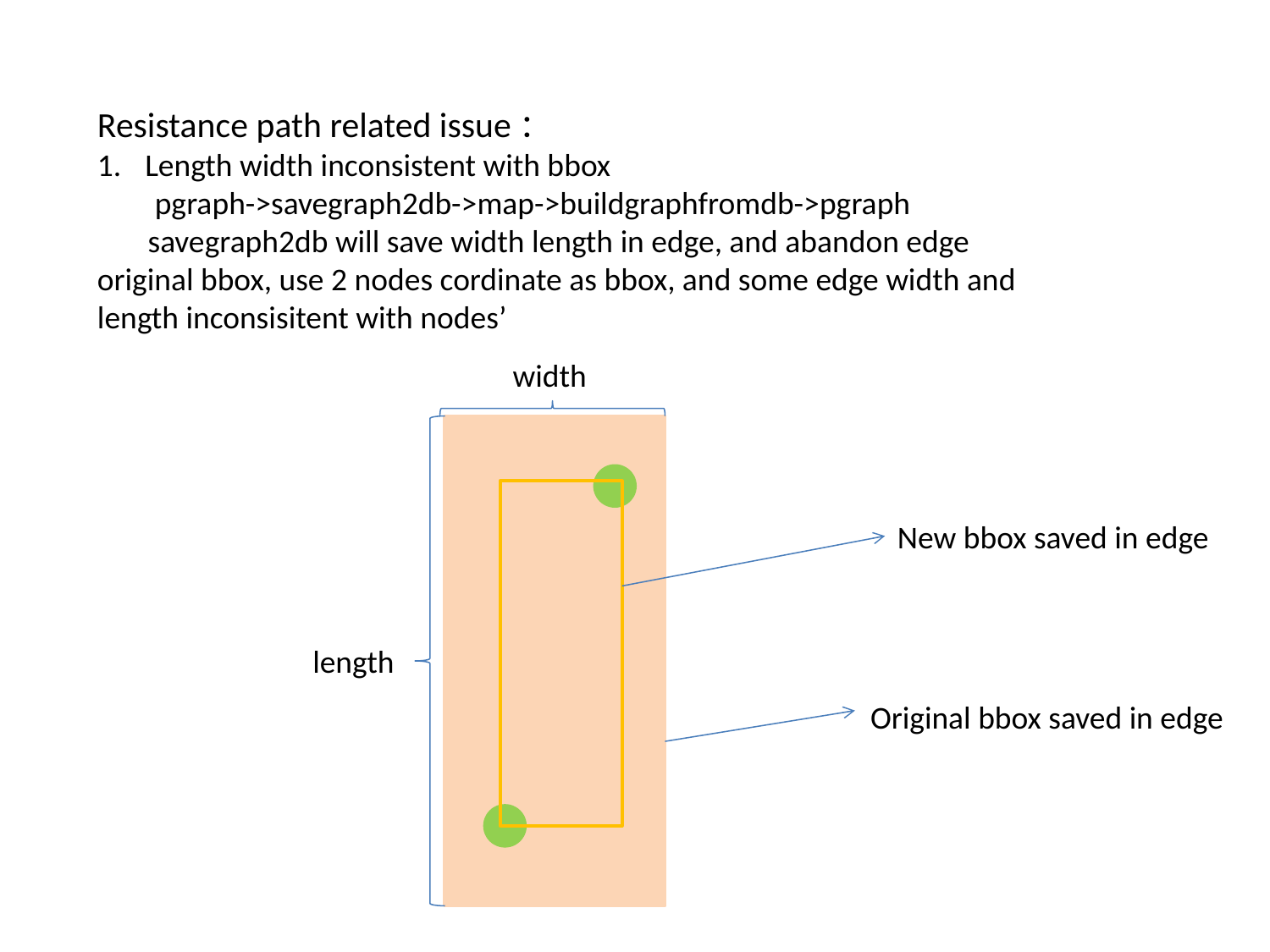

Resistance path related issue：
Length width inconsistent with bbox
        pgraph->savegraph2db->map->buildgraphfromdb->pgraph
       savegraph2db will save width length in edge, and abandon edge original bbox, use 2 nodes cordinate as bbox, and some edge width and length inconsisitent with nodes’

width

New bbox saved in edge
length
Original bbox saved in edge